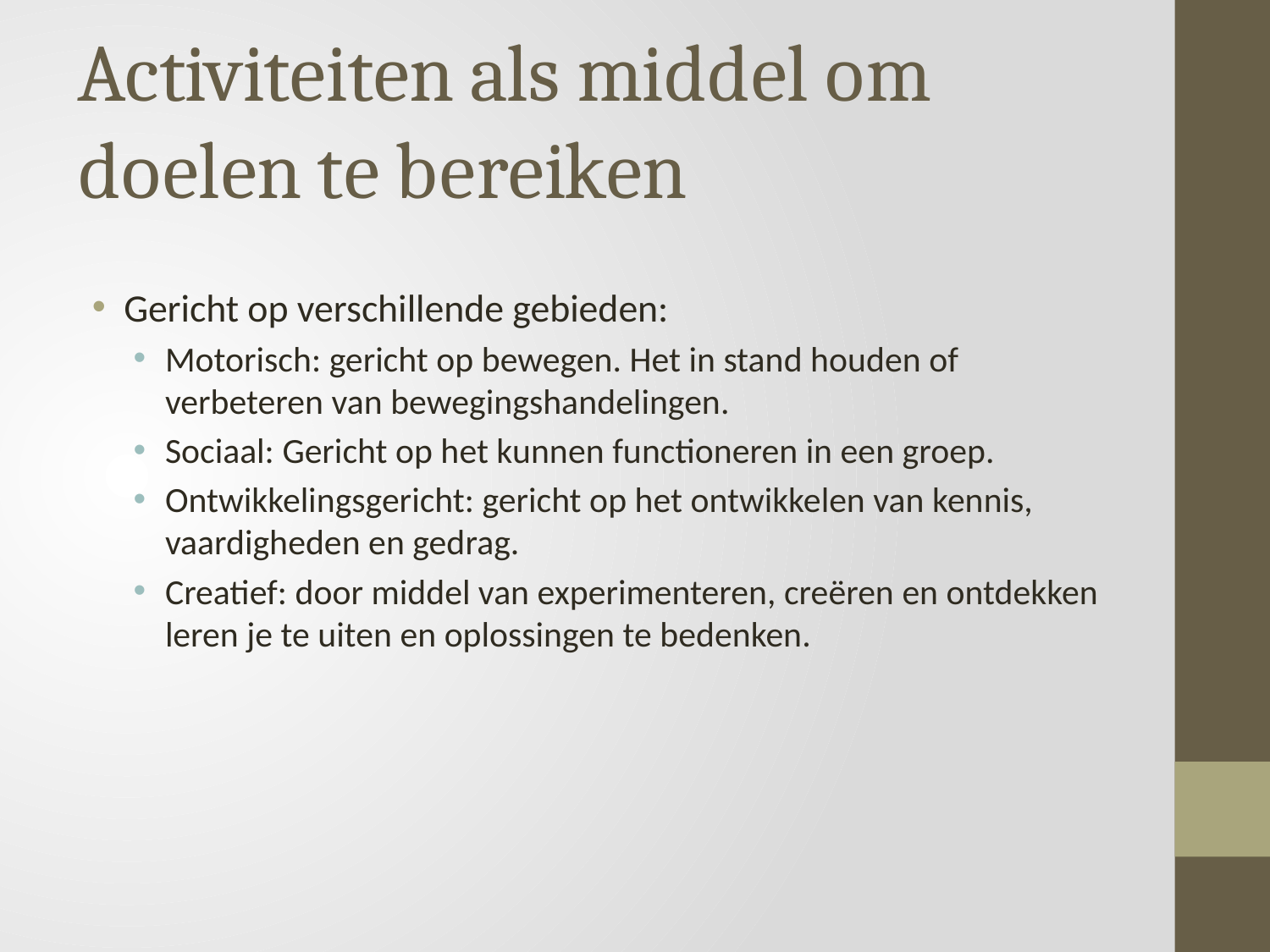

# Activiteiten als middel om doelen te bereiken

Gericht op verschillende gebieden:
Motorisch: gericht op bewegen. Het in stand houden of verbeteren van bewegingshandelingen.
Sociaal: Gericht op het kunnen functioneren in een groep.
Ontwikkelingsgericht: gericht op het ontwikkelen van kennis, vaardigheden en gedrag.
Creatief: door middel van experimenteren, creëren en ontdekken leren je te uiten en oplossingen te bedenken.